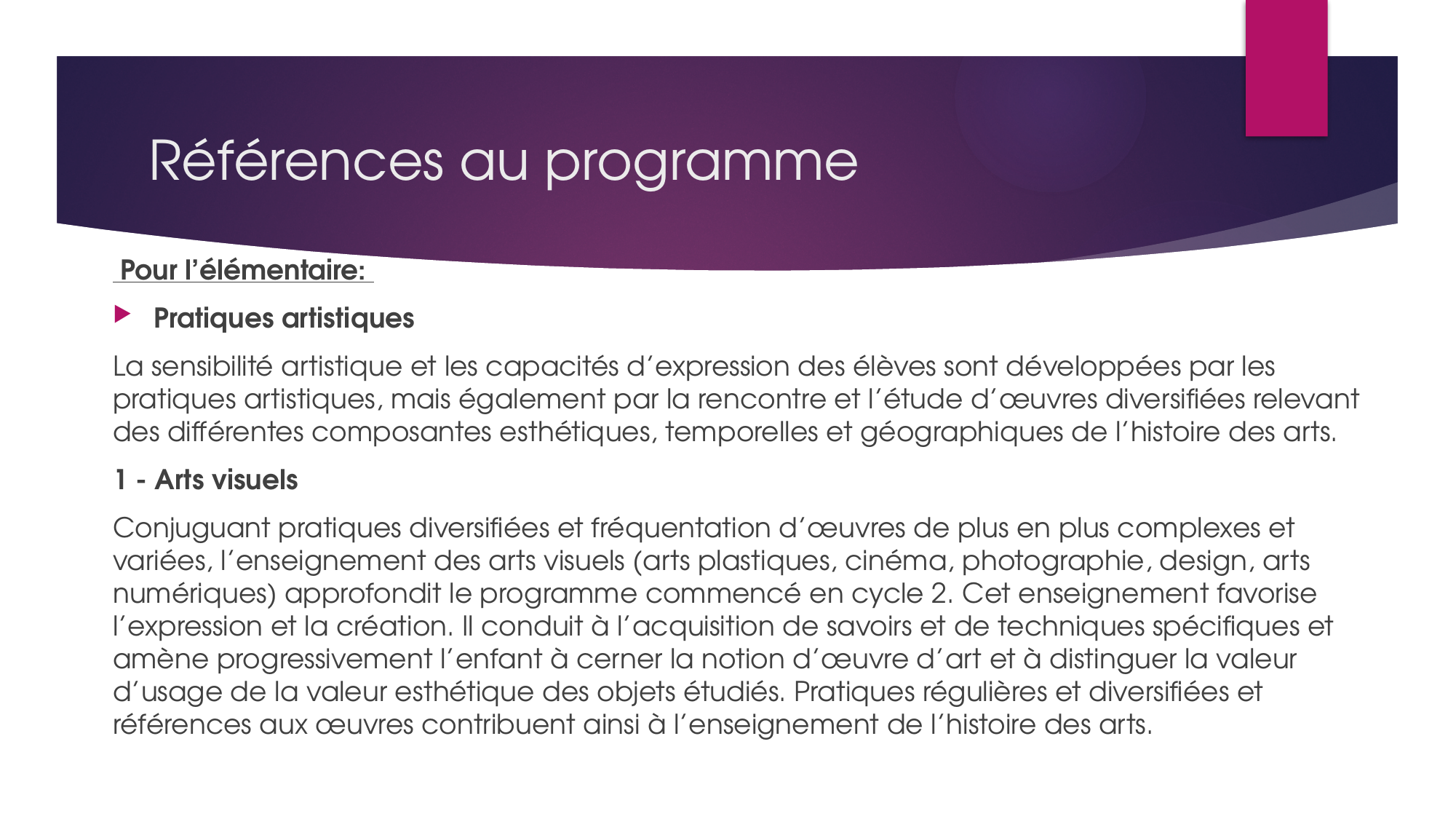

# Références au programme
 Pour l’élémentaire:
Pratiques artistiques
La sensibilité artistique et les capacités d’expression des élèves sont développées par les pratiques artistiques, mais également par la rencontre et l’étude d’œuvres diversifiées relevant des différentes composantes esthétiques, temporelles et géographiques de l’histoire des arts.
1 - Arts visuels
Conjuguant pratiques diversifiées et fréquentation d’œuvres de plus en plus complexes et variées, l’enseignement des arts visuels (arts plastiques, cinéma, photographie, design, arts numériques) approfondit le programme commencé en cycle 2. Cet enseignement favorise l’expression et la création. Il conduit à l’acquisition de savoirs et de techniques spécifiques et amène progressivement l’enfant à cerner la notion d’œuvre d’art et à distinguer la valeur d’usage de la valeur esthétique des objets étudiés. Pratiques régulières et diversifiées et références aux œuvres contribuent ainsi à l’enseignement de l’histoire des arts.